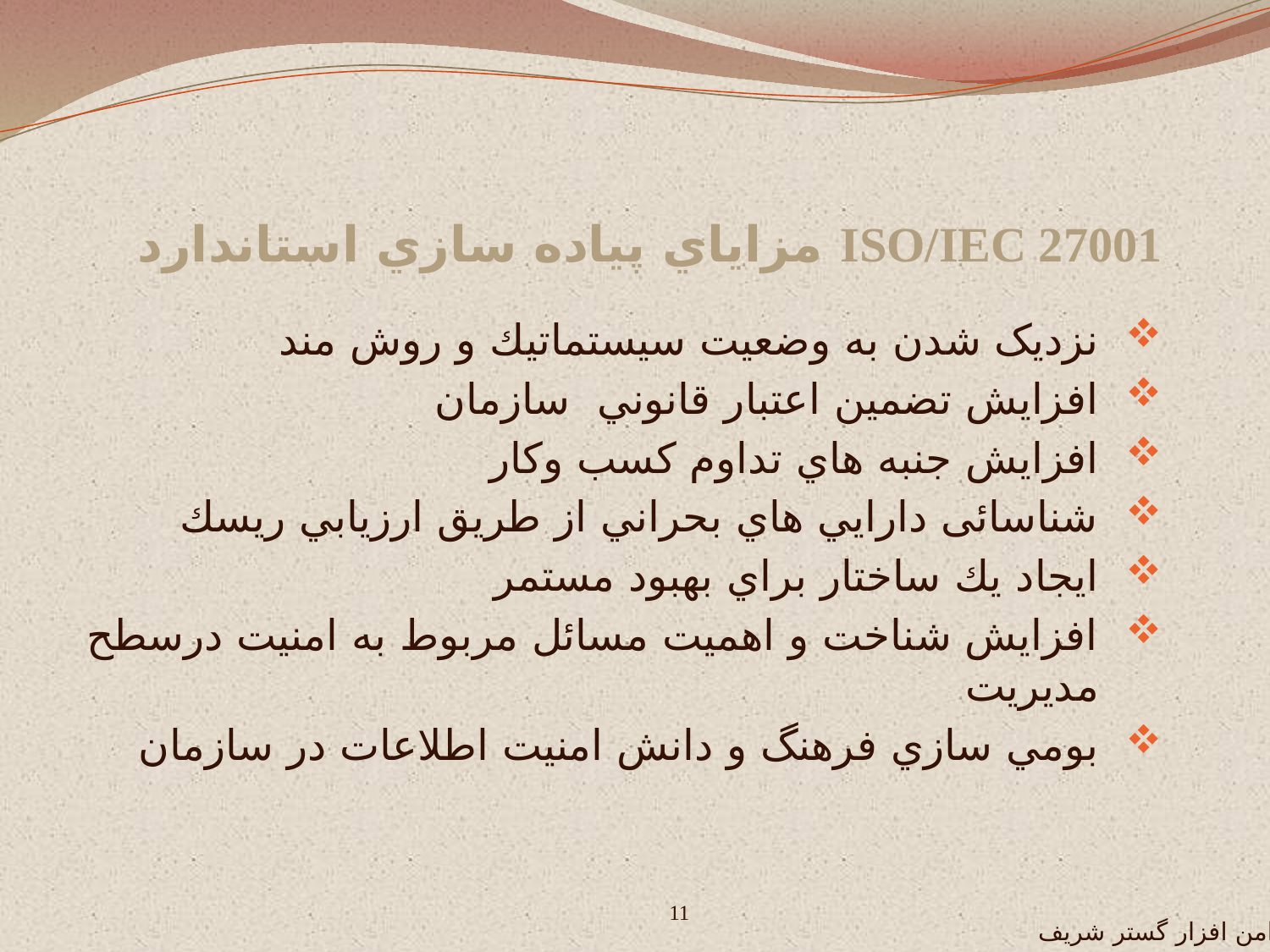

# مزاياي پياده سازي استاندارد ISO/IEC 27001
نزديک شدن به وضعيت سيستماتيك و روش مند
افزايش تضمين اعتبار قانوني  سازمان
افزايش جنبه هاي تداوم کسب وکار
شناسائی دارايي هاي بحراني از طريق ارزيابي ريسك
ايجاد يك ساختار براي بهبود مستمر
افزايش شناخت و اهميت مسائل مربوط به امنيت درسطح مديريت
بومي سازي فرهنگ و دانش امنيت اطلاعات در سازمان